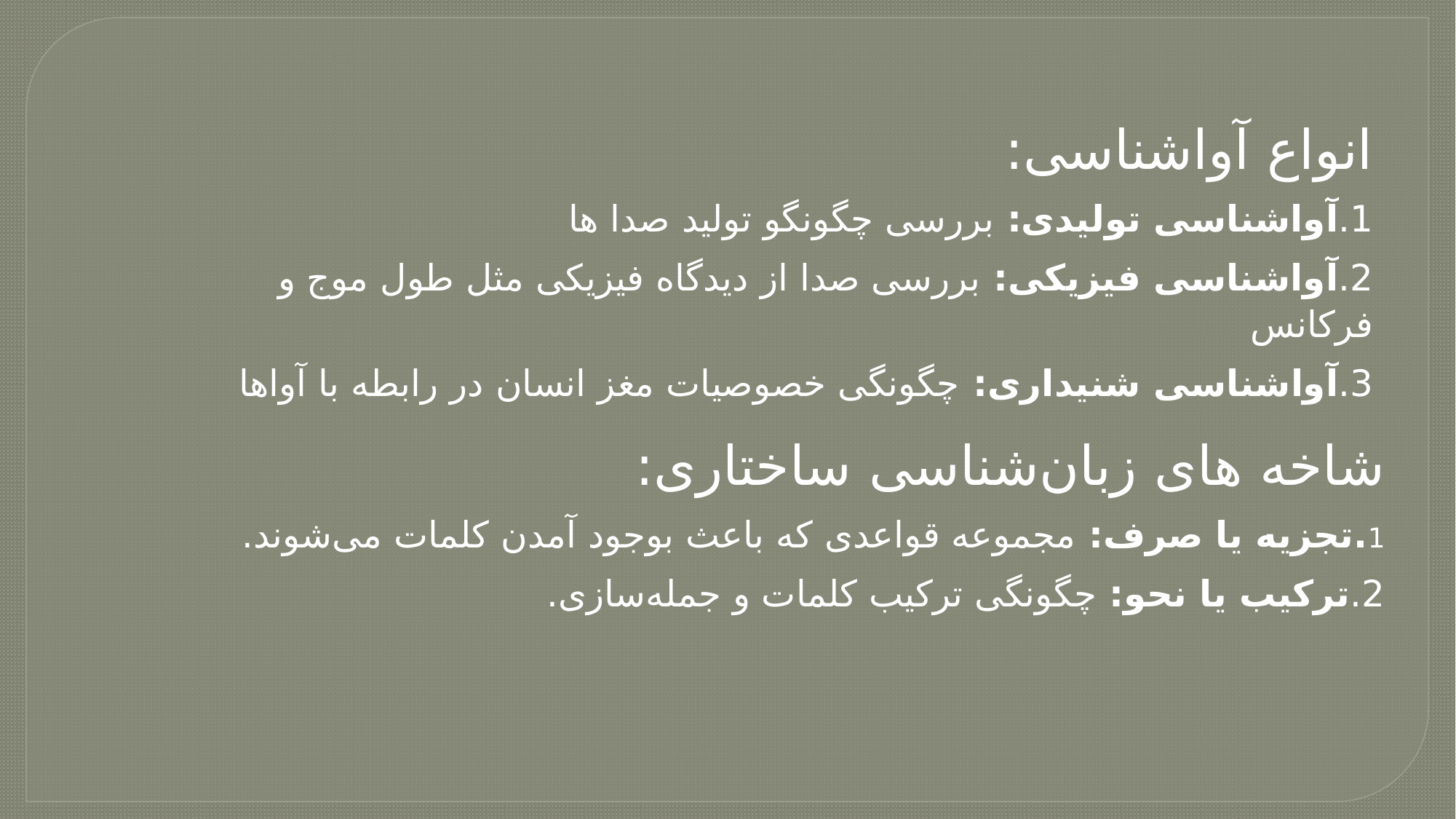

انواع آواشناسی:
1.آواشناسی تولیدی: بررسی چگونگو تولید صدا ها
2.آواشناسی فیزیکی: بررسی صدا از دیدگاه فیزیکی مثل طول موج و فرکانس
3.آواشناسی شنیداری: چگونگی خصوصیات مغز انسان در رابطه با آواها

شاخه های زبان‌شناسی ساختاری:
1.تجزیه یا صرف: مجموعه قواعدی که باعث بوجود آمدن کلمات می‌شوند.
2.ترکیب یا نحو: چگونگی ترکیب کلمات و جمله‌سازی.